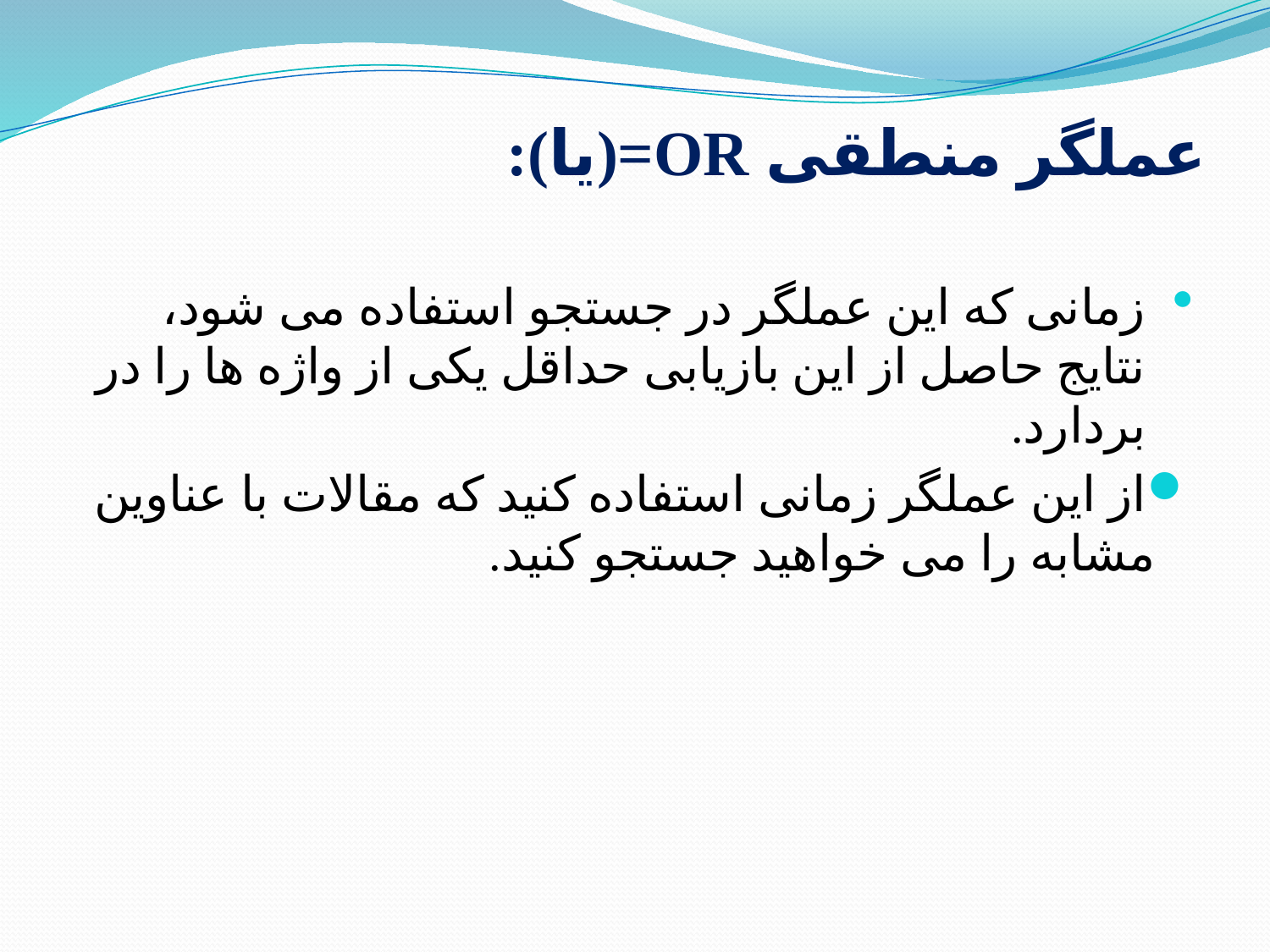

# عملگر منطقی OR=(یا):
زمانی که این عملگر در جستجو استفاده می شود، نتایج حاصل از این بازیابی حداقل یکی از واژه ها را در بردارد.
از این عملگر زمانی استفاده کنید که مقالات با عناوین مشابه را می خواهید جستجو کنید.